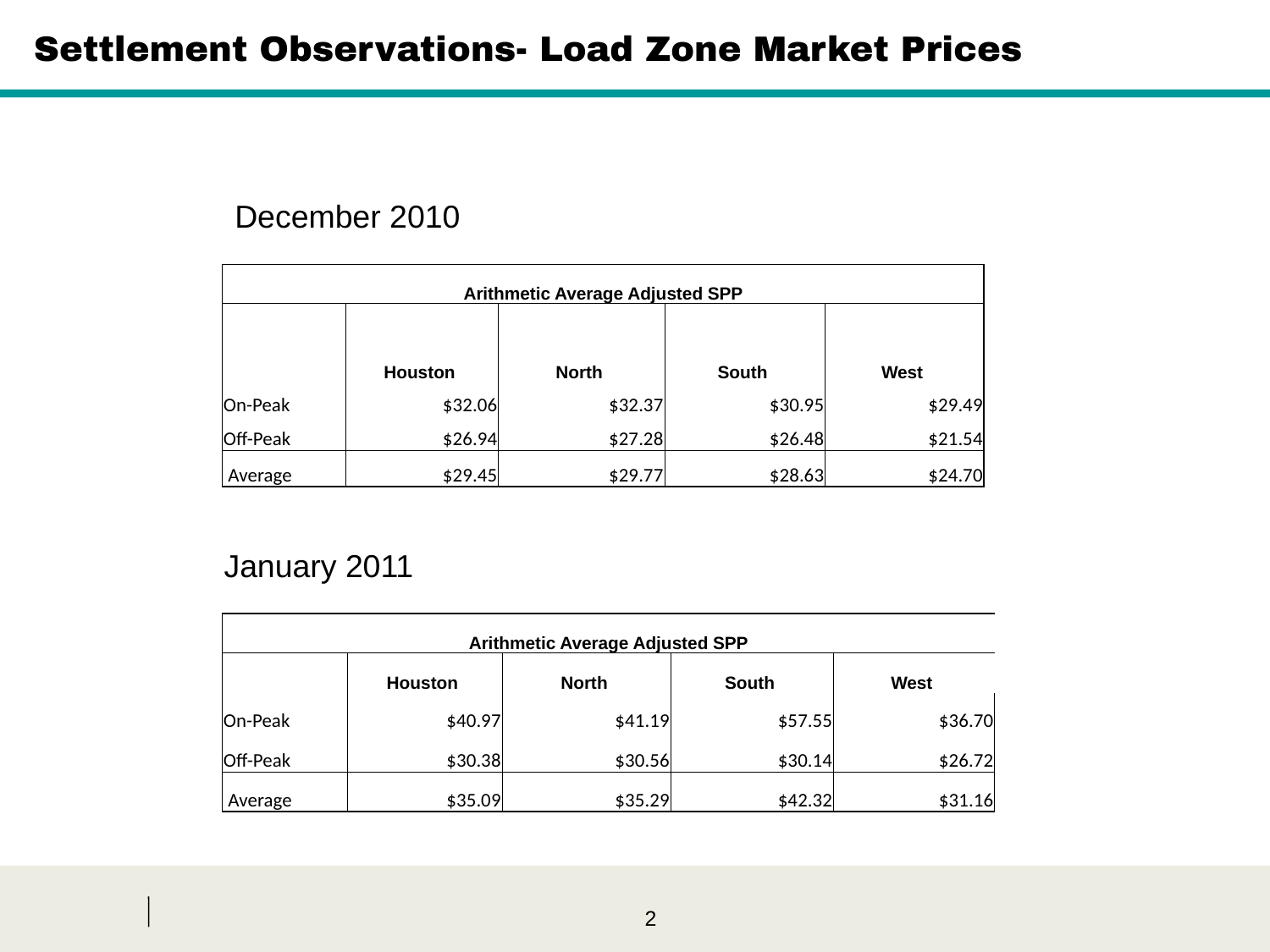

# Settlement Observations- Load Zone Market Prices
December 2010
| Arithmetic Average Adjusted SPP |  |  |  |  |
| --- | --- | --- | --- | --- |
|  | Houston | North | South | West |
| On-Peak | $32.06 | $32.37 | $30.95 | $29.49 |
| Off-Peak | $26.94 | $27.28 | $26.48 | $21.54 |
| Average | $29.45 | $29.77 | $28.63 | $24.70 |
January 2011
| Arithmetic Average Adjusted SPP |  |  |  |  |
| --- | --- | --- | --- | --- |
|  | Houston | North | South | West |
| On-Peak | $40.97 | $41.19 | $57.55 | $36.70 |
| Off-Peak | $30.38 | $30.56 | $30.14 | $26.72 |
| Average | $35.09 | $35.29 | $42.32 | $31.16 |